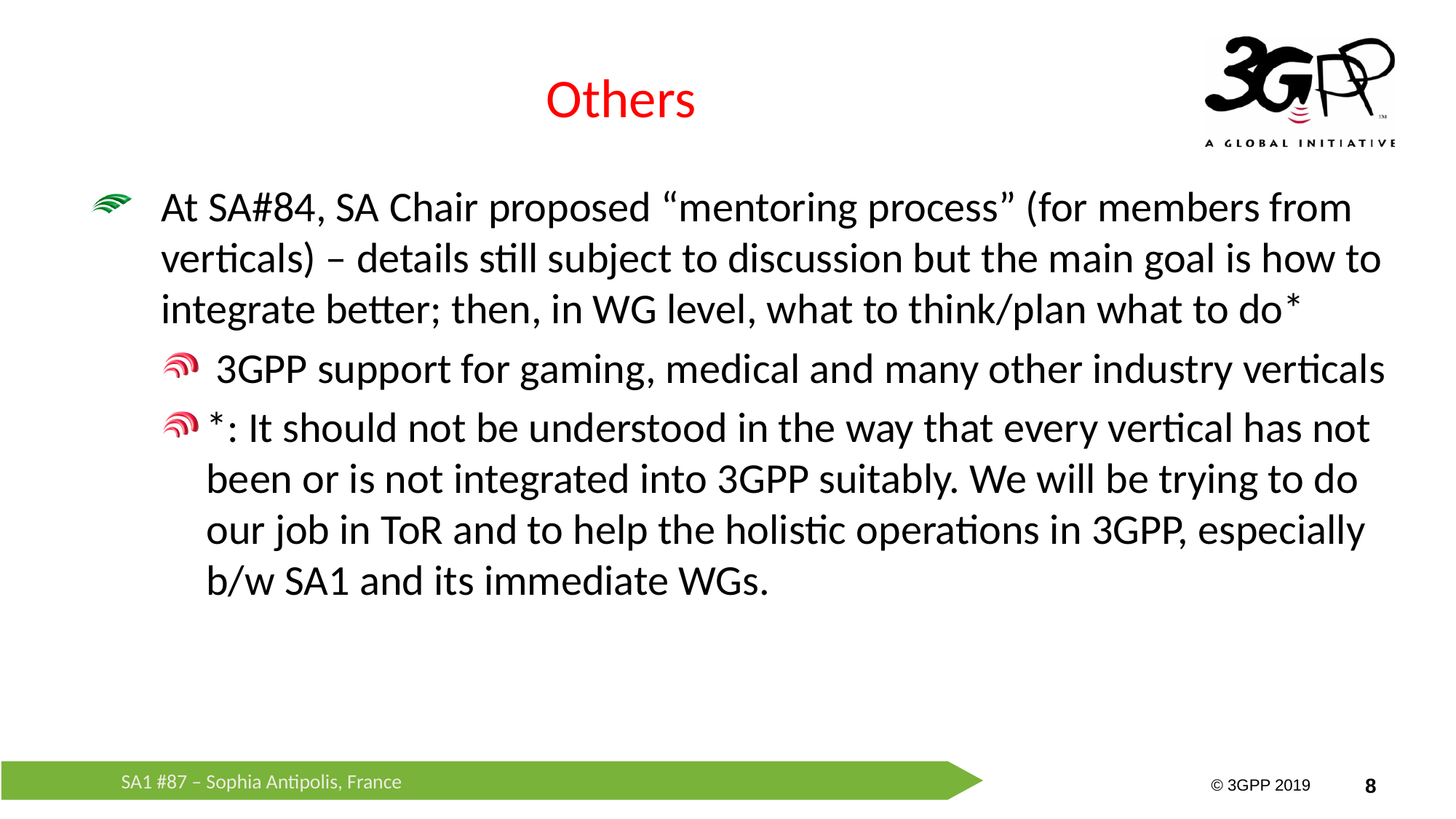

# Others
At SA#84, SA Chair proposed “mentoring process” (for members from verticals) – details still subject to discussion but the main goal is how to integrate better; then, in WG level, what to think/plan what to do*
 3GPP support for gaming, medical and many other industry verticals
*: It should not be understood in the way that every vertical has not been or is not integrated into 3GPP suitably. We will be trying to do our job in ToR and to help the holistic operations in 3GPP, especially b/w SA1 and its immediate WGs.